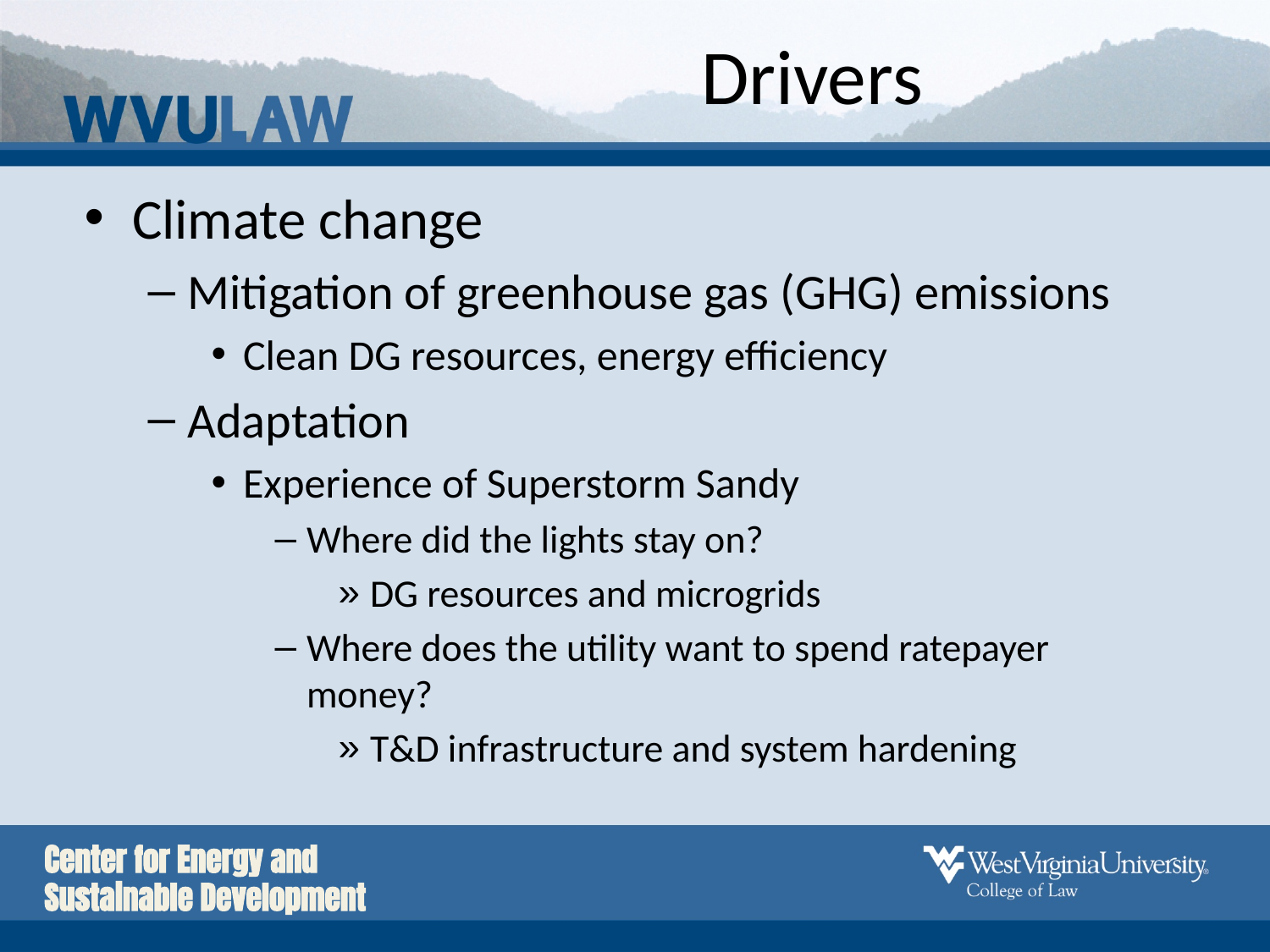

# Drivers
Climate change
Mitigation of greenhouse gas (GHG) emissions
Clean DG resources, energy efficiency
Adaptation
Experience of Superstorm Sandy
Where did the lights stay on?
DG resources and microgrids
Where does the utility want to spend ratepayer money?
T&D infrastructure and system hardening
Center for Energy and
Sustainable Development